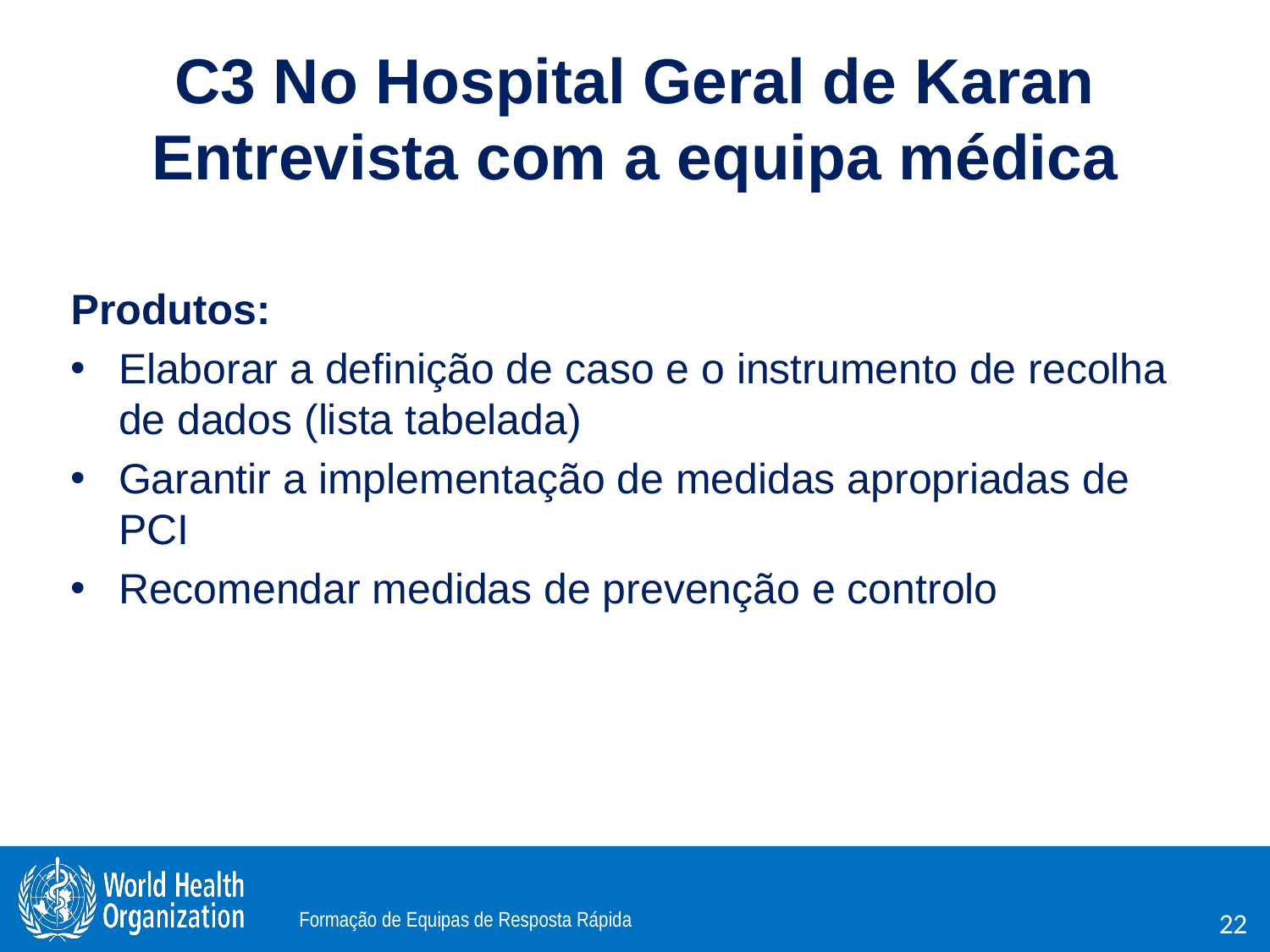

# C3 No Hospital Geral de Karan Entrevista com a equipa médica
Produtos:
Elaborar a definição de caso e o instrumento de recolha de dados (lista tabelada)
Garantir a implementação de medidas apropriadas de PCI
Recomendar medidas de prevenção e controlo